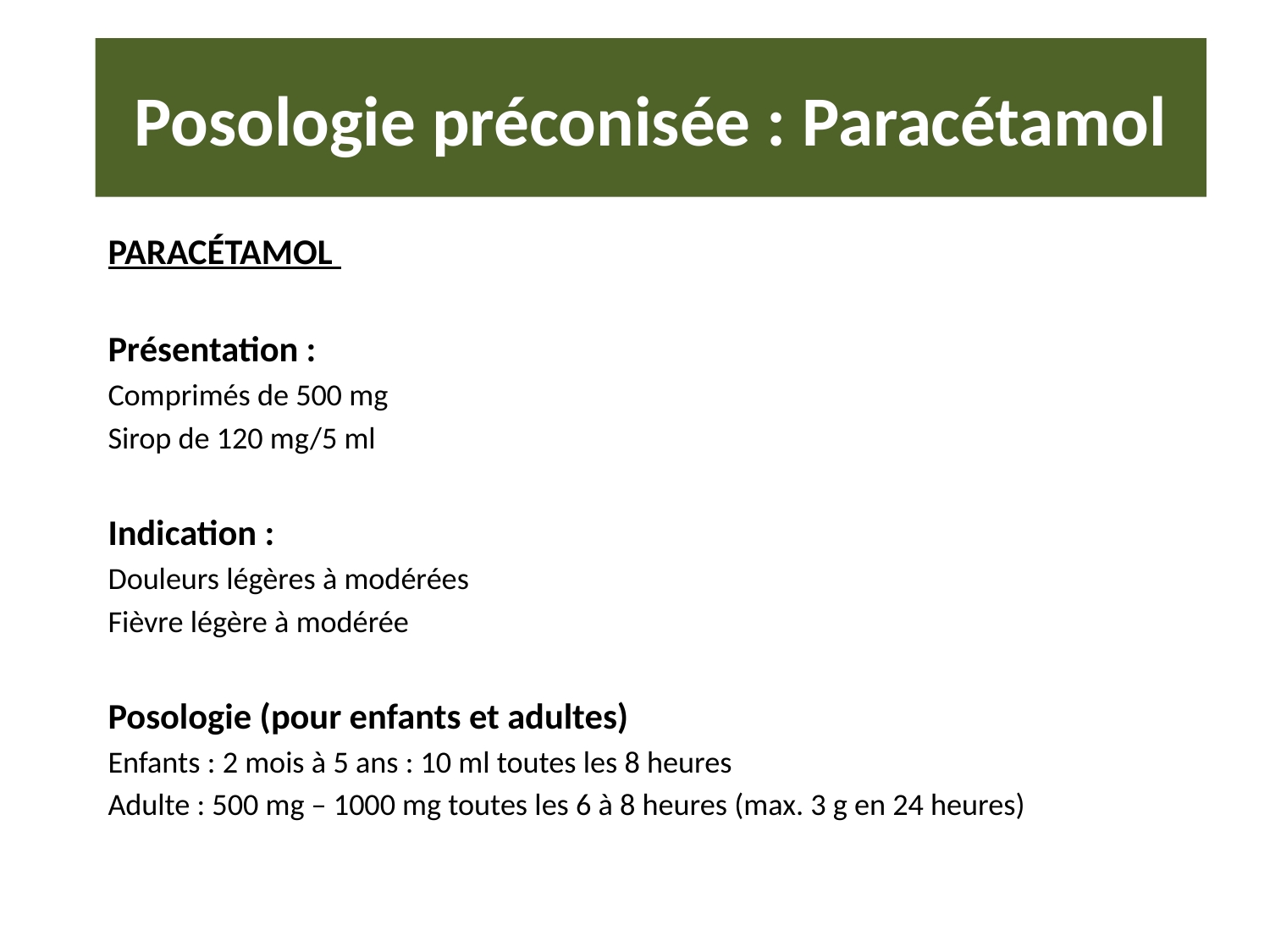

# Posologie préconisée : Paracétamol
PARACÉTAMOL

Présentation :
Comprimés de 500 mg
Sirop de 120 mg/5 ml

Indication :
Douleurs légères à modérées
Fièvre légère à modérée

Posologie (pour enfants et adultes)
Enfants : 2 mois à 5 ans : 10 ml toutes les 8 heures
Adulte : 500 mg – 1000 mg toutes les 6 à 8 heures (max. 3 g en 24 heures)